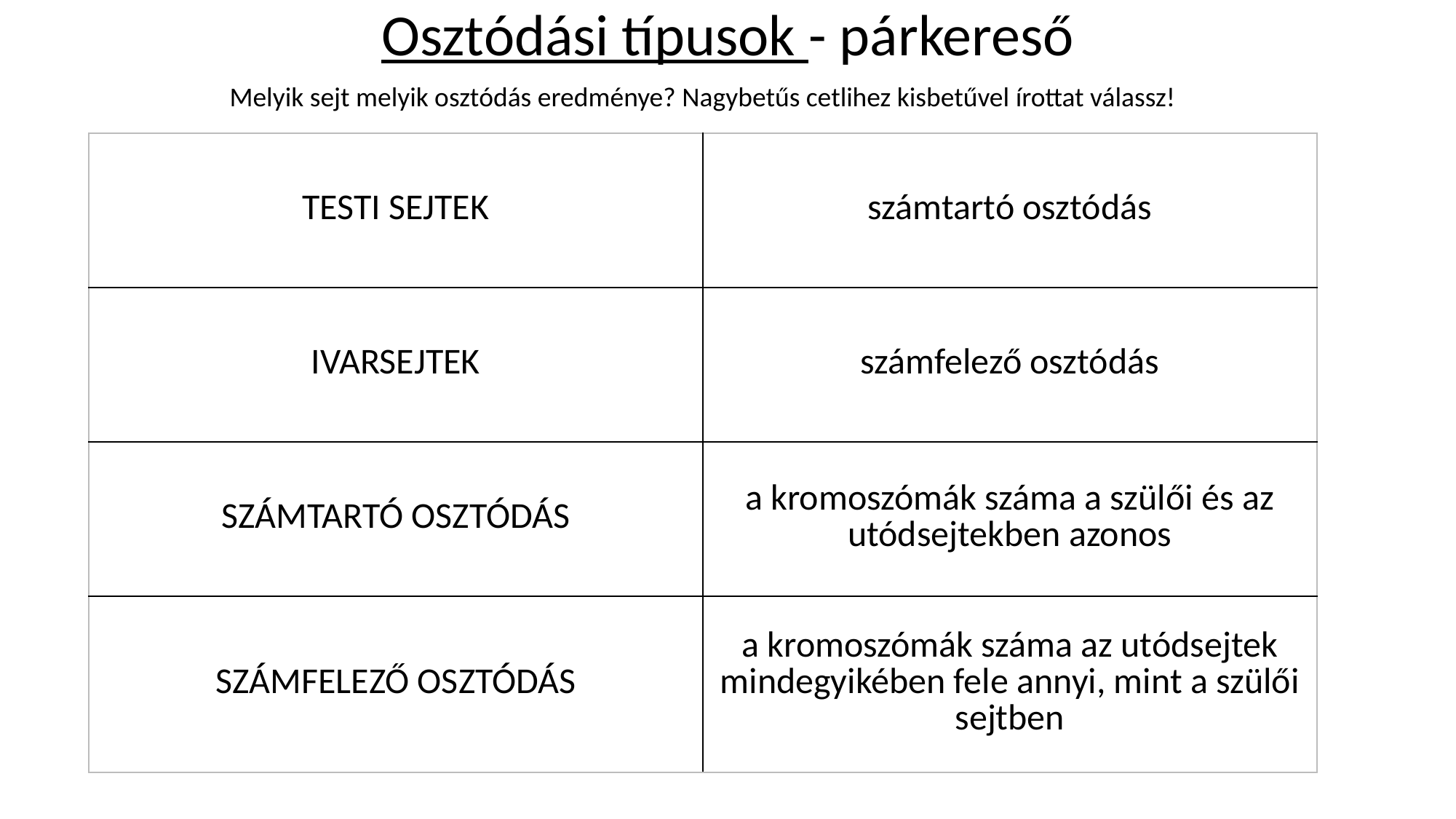

# Osztódási típusok - párkereső
Melyik sejt melyik osztódás eredménye? Nagybetűs cetlihez kisbetűvel írottat válassz!
| TESTI SEJTEK | számtartó osztódás |
| --- | --- |
| IVARSEJTEK | számfelező osztódás |
| SZÁMTARTÓ OSZTÓDÁS | a kromoszómák száma a szülői és az utódsejtekben azonos |
| SZÁMFELEZŐ OSZTÓDÁS | a kromoszómák száma az utódsejtek mindegyikében fele annyi, mint a szülői sejtben |